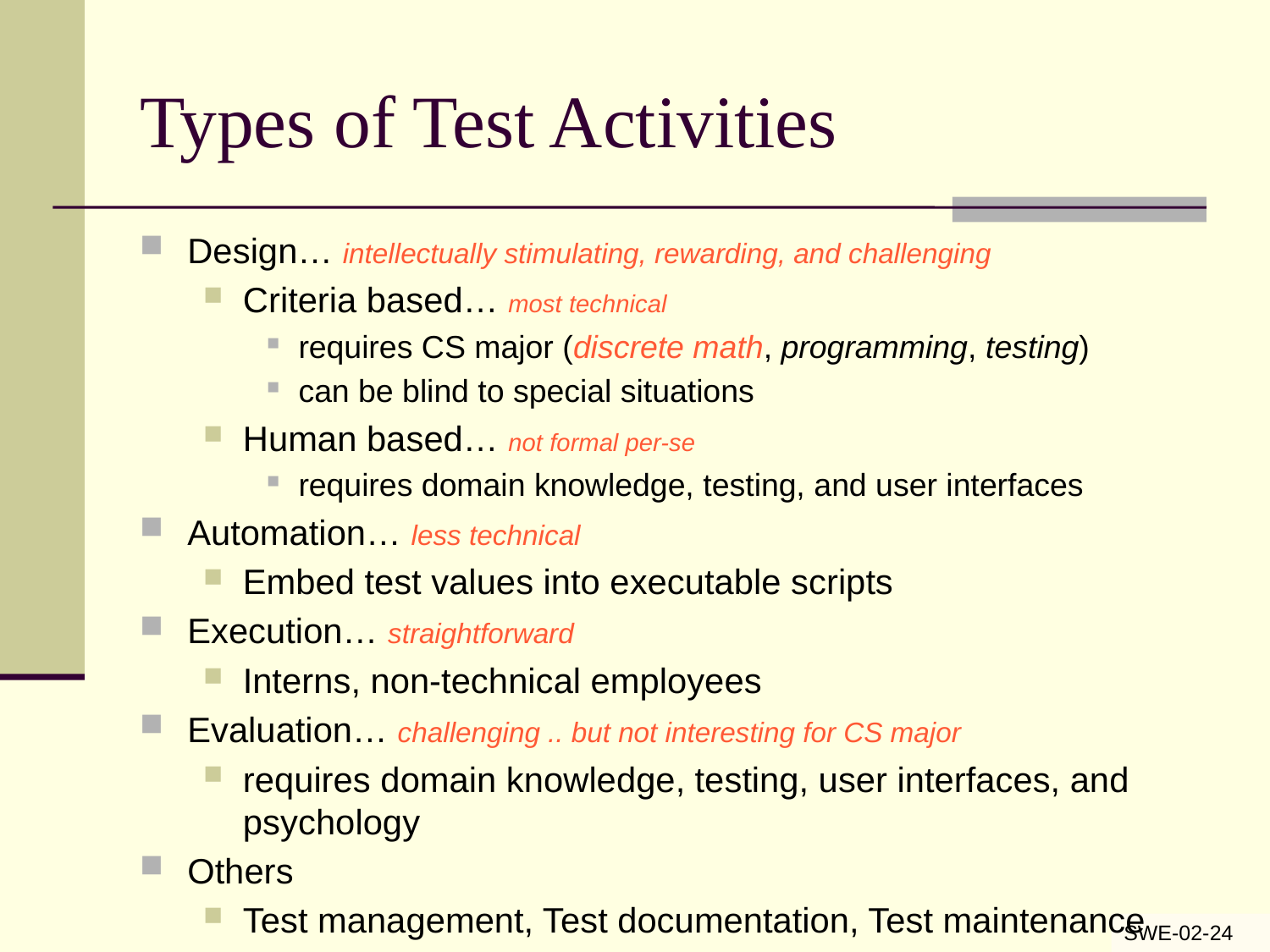

# Types of Test Activities
Design… intellectually stimulating, rewarding, and challenging
Criteria based… most technical
requires CS major (discrete math, programming, testing)
can be blind to special situations
Human based… not formal per-se
requires domain knowledge, testing, and user interfaces
Automation… less technical
Embed test values into executable scripts
Execution… straightforward
Interns, non-technical employees
Evaluation… challenging .. but not interesting for CS major
requires domain knowledge, testing, user interfaces, and psychology
Others
Test management, Test documentation, Test maintenance